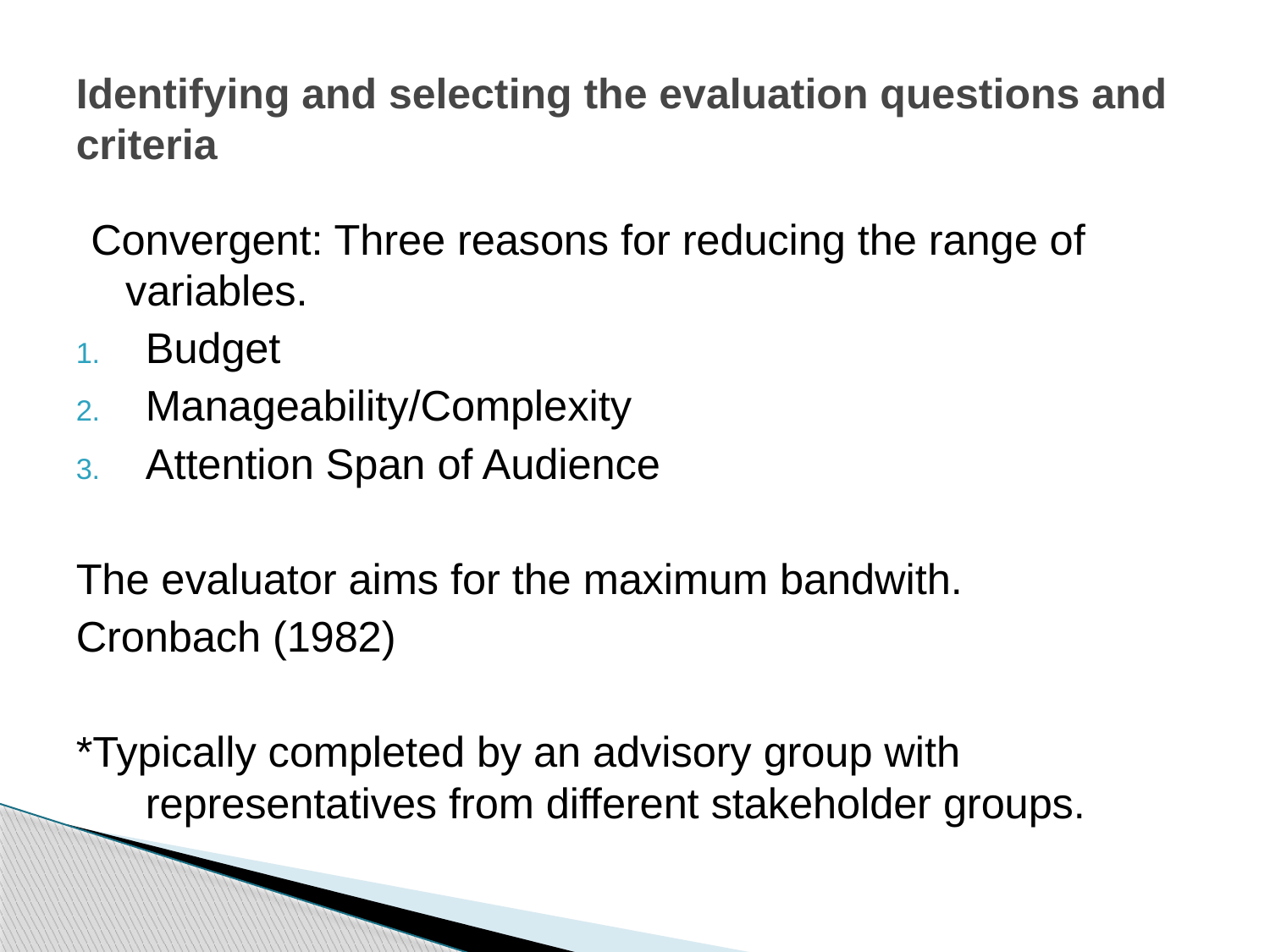

# Identifying and selecting the evaluation questions and criteria
Convergent: Three reasons for reducing the range of variables.
Budget
Manageability/Complexity
Attention Span of Audience

The evaluator aims for the maximum bandwith.
Cronbach (1982)

*Typically completed by an advisory group with representatives from different stakeholder groups.